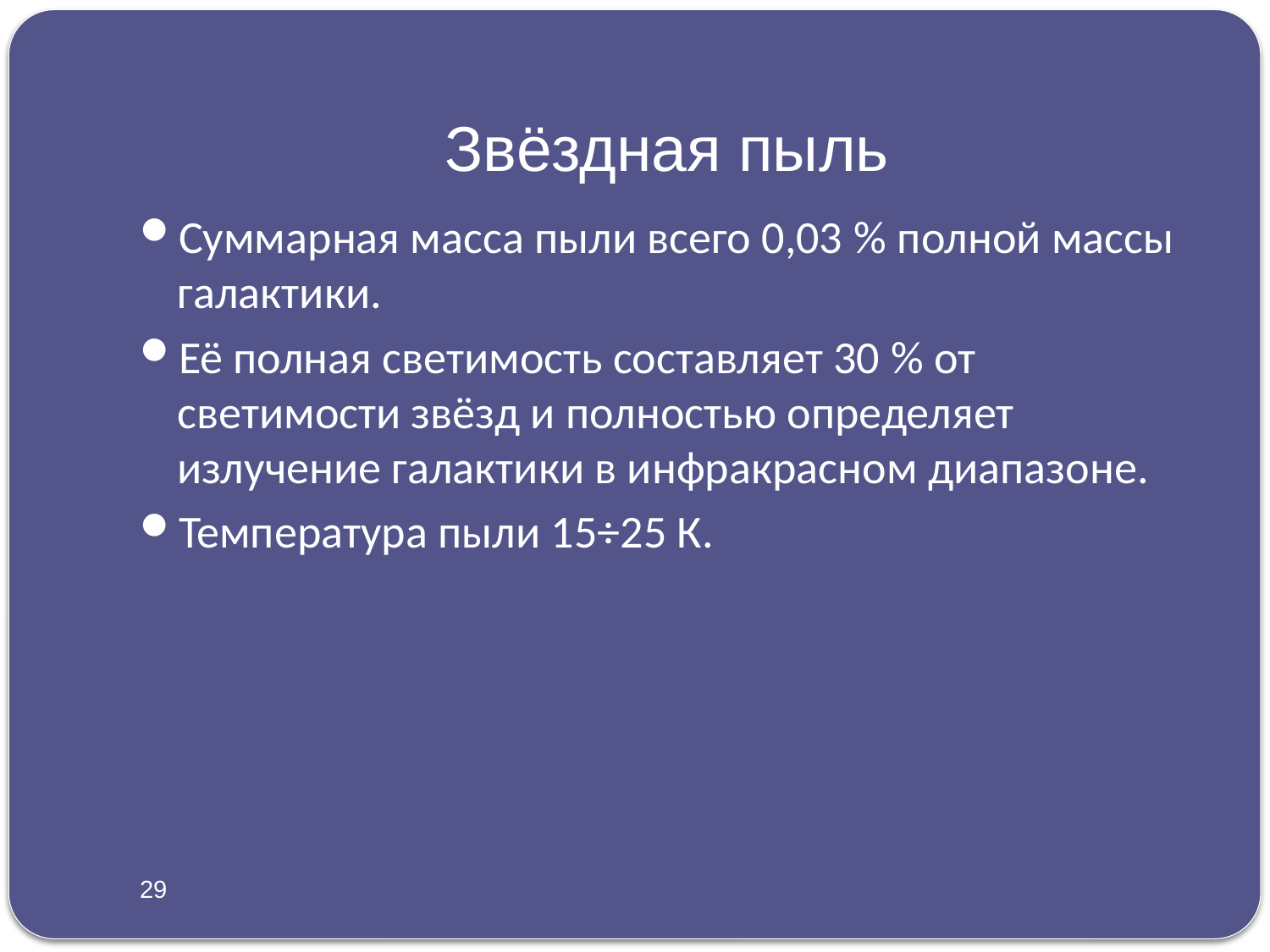

# Звёздная пыль
Суммарная масса пыли всего 0,03 % полной массы галактики.
Её полная светимость составляет 30 % от светимости звёзд и полностью определяет излучение галактики в инфракрасном диапазоне.
Температура пыли 15÷25 К.

29